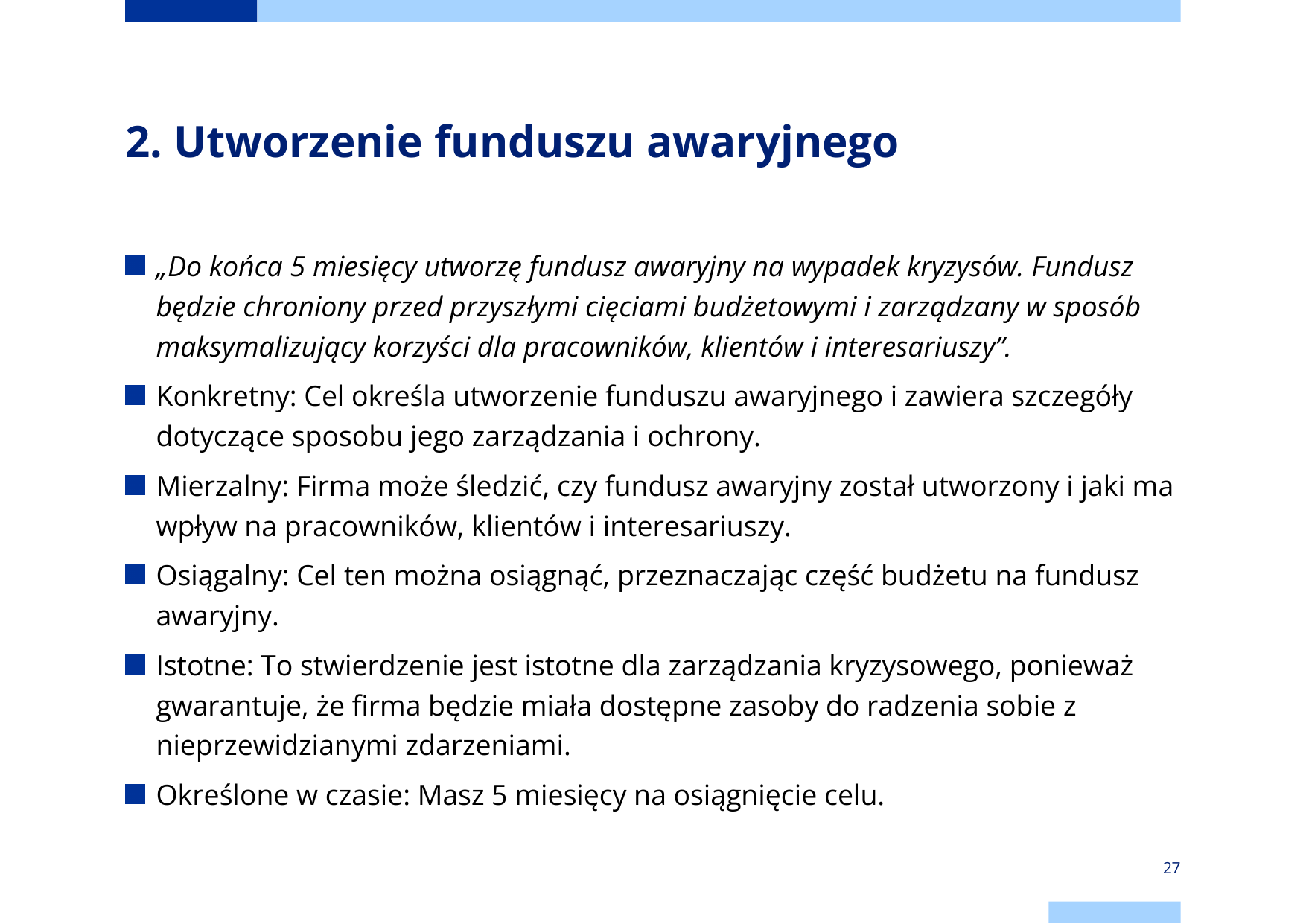

# 2. Utworzenie funduszu awaryjnego
„Do końca 5 miesięcy utworzę fundusz awaryjny na wypadek kryzysów. Fundusz będzie chroniony przed przyszłymi cięciami budżetowymi i zarządzany w sposób maksymalizujący korzyści dla pracowników, klientów i interesariuszy”.
Konkretny: Cel określa utworzenie funduszu awaryjnego i zawiera szczegóły dotyczące sposobu jego zarządzania i ochrony.
Mierzalny: Firma może śledzić, czy fundusz awaryjny został utworzony i jaki ma wpływ na pracowników, klientów i interesariuszy.
Osiągalny: Cel ten można osiągnąć, przeznaczając część budżetu na fundusz awaryjny.
Istotne: To stwierdzenie jest istotne dla zarządzania kryzysowego, ponieważ gwarantuje, że firma będzie miała dostępne zasoby do radzenia sobie z nieprzewidzianymi zdarzeniami.
Określone w czasie: Masz 5 miesięcy na osiągnięcie celu.

27